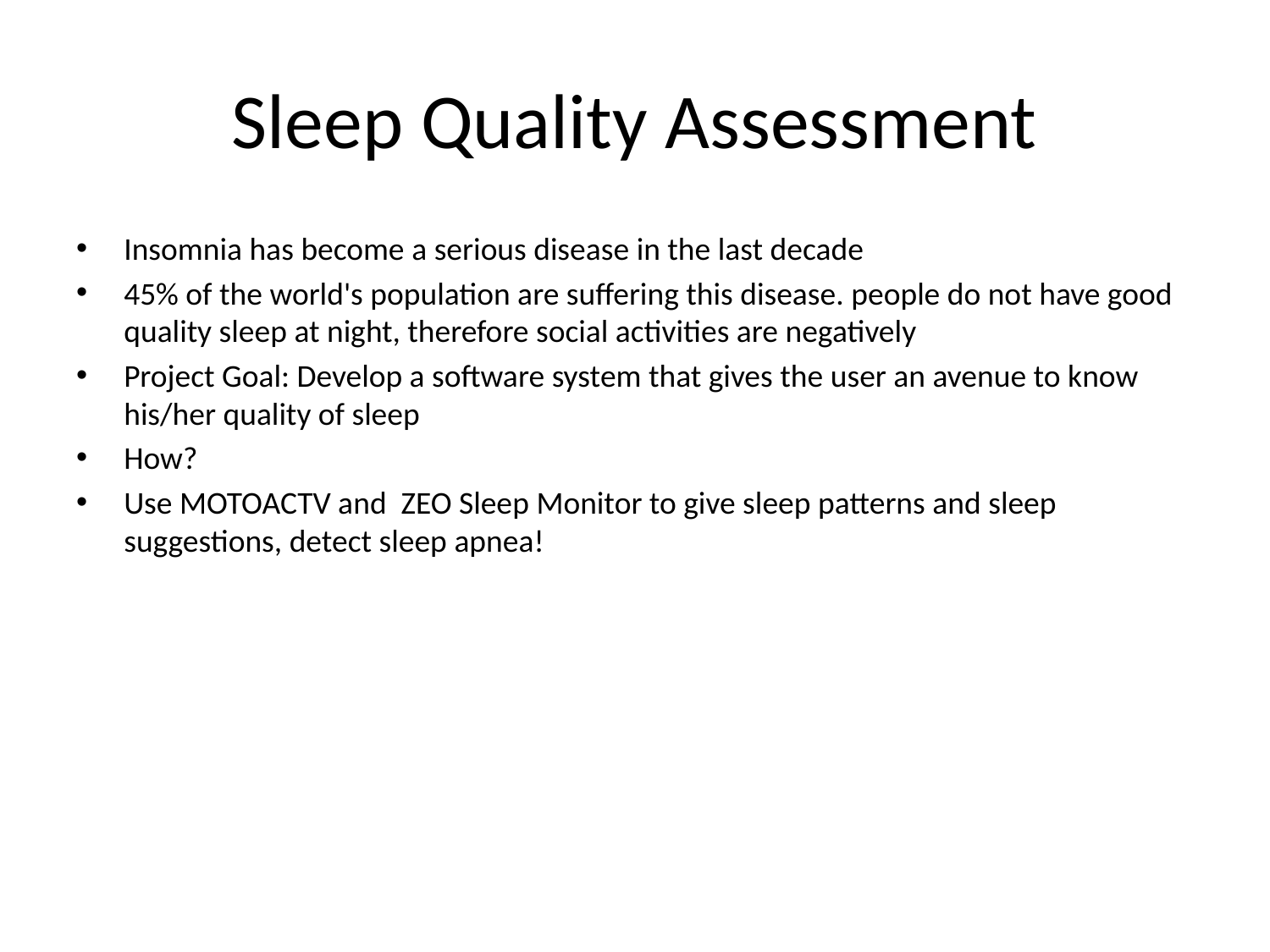

# Sleep Quality Assessment
Insomnia has become a serious disease in the last decade
45% of the world's population are suffering this disease. people do not have good quality sleep at night, therefore social activities are negatively
Project Goal: Develop a software system that gives the user an avenue to know his/her quality of sleep
How?
Use MOTOACTV and  ZEO Sleep Monitor to give sleep patterns and sleep suggestions, detect sleep apnea!